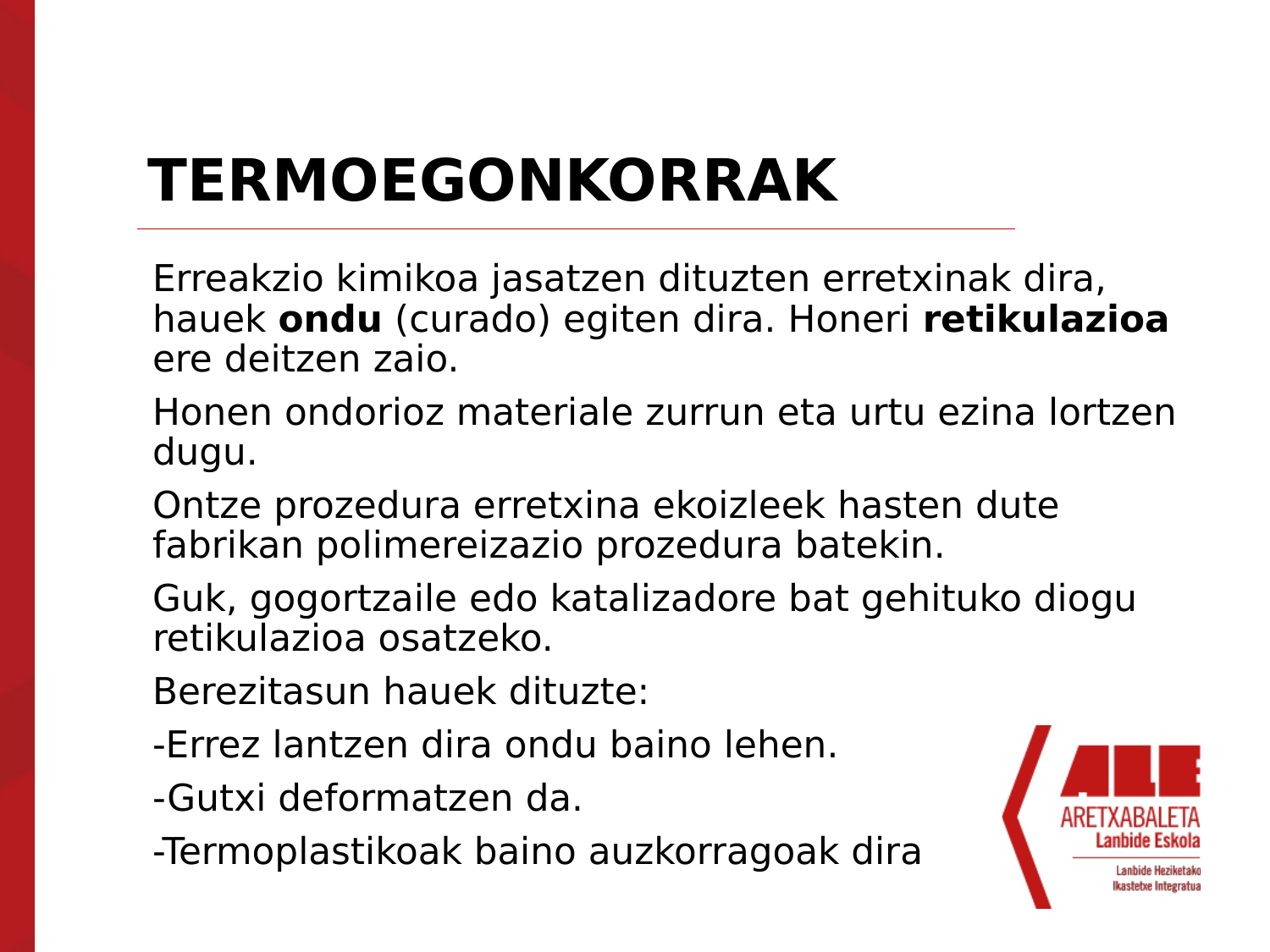

# TERMOEGONKORRAK
Erreakzio kimikoa jasatzen dituzten erretxinak dira, hauek ondu (curado) egiten dira. Honeri retikulazioa ere deitzen zaio.
Honen ondorioz materiale zurrun eta urtu ezina lortzen dugu.
Ontze prozedura erretxina ekoizleek hasten dute fabrikan polimereizazio prozedura batekin.
Guk, gogortzaile edo katalizadore bat gehituko diogu retikulazioa osatzeko.
Berezitasun hauek dituzte:
-Errez lantzen dira ondu baino lehen.
-Gutxi deformatzen da.
-Termoplastikoak baino auzkorragoak dira